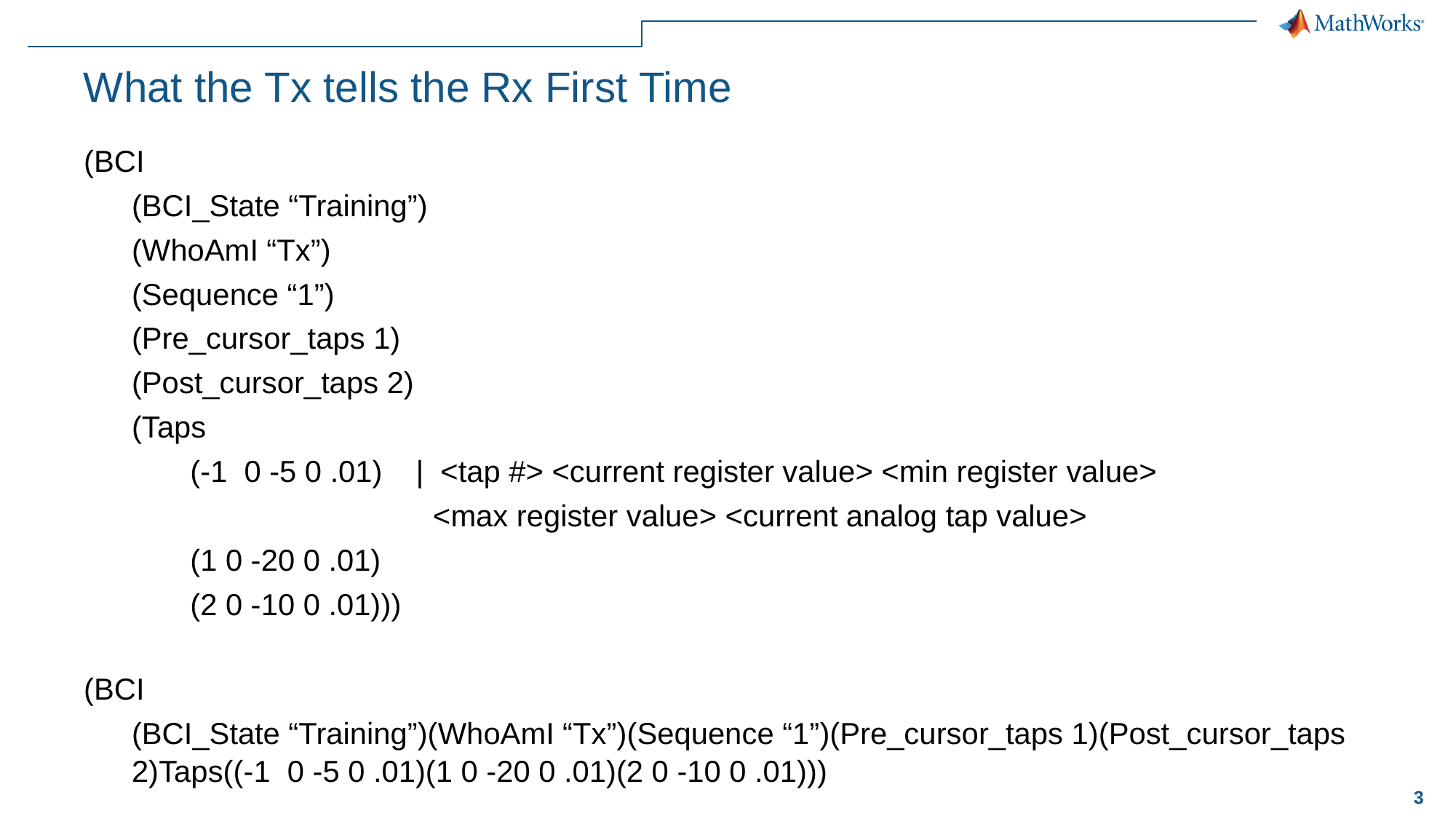

# What the Tx tells the Rx First Time
(BCI
(BCI_State “Training”)
(WhoAmI “Tx”)
(Sequence “1”)
(Pre_cursor_taps 1)
(Post_cursor_taps 2)
(Taps
       (-1  0 -5 0 .01)    |  <tap #> <current register value> <min register value>
                                    <max register value> <current analog tap value>
       (1 0 -20 0 .01)
       (2 0 -10 0 .01)))

(BCI
(BCI_State “Training”)(WhoAmI “Tx”)(Sequence “1”)(Pre_cursor_taps 1)(Post_cursor_taps 2)Taps((-1  0 -5 0 .01)(1 0 -20 0 .01)(2 0 -10 0 .01)))